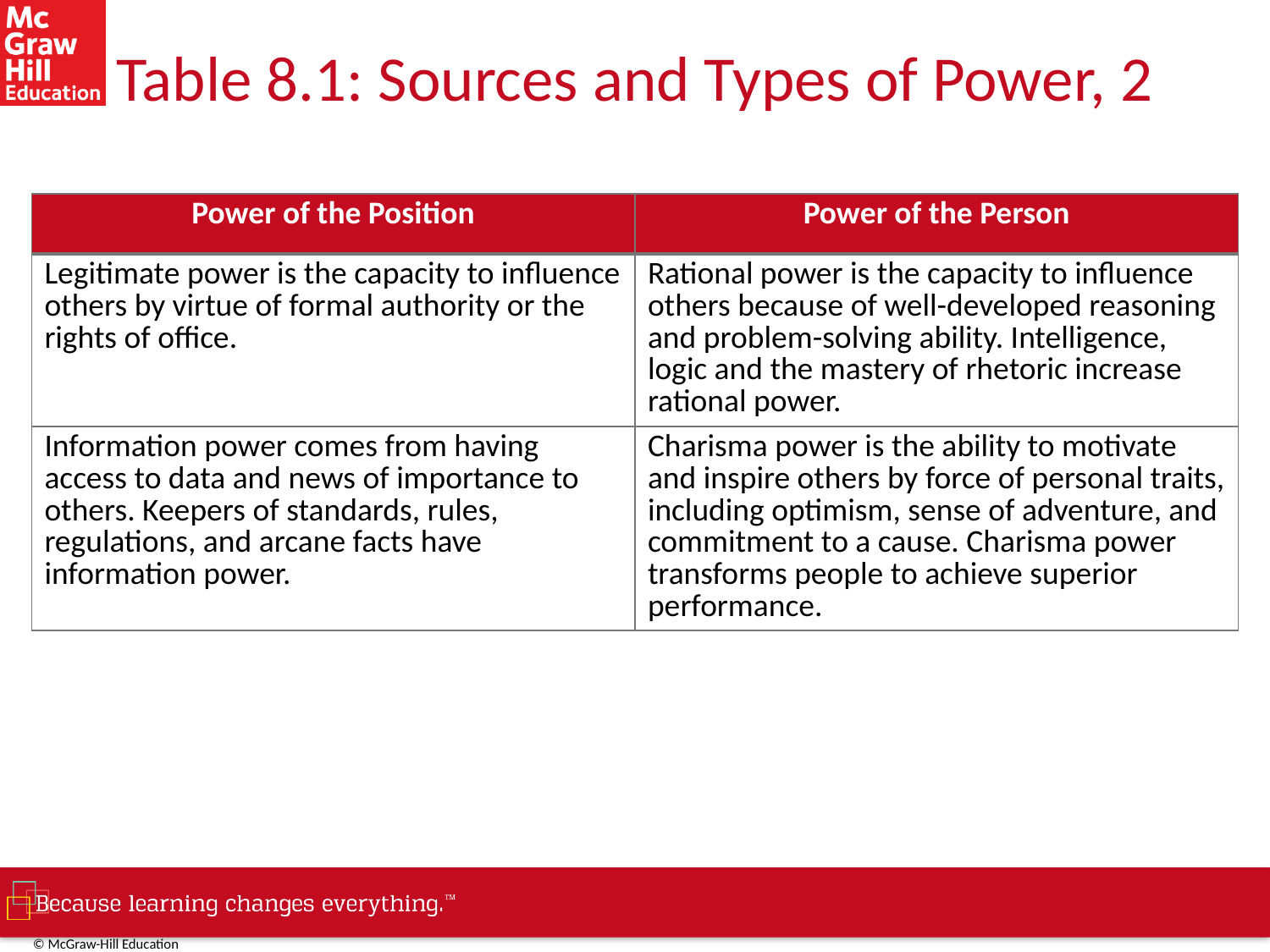

# Table 8.1: Sources and Types of Power, 2
| Power of the Position | Power of the Person |
| --- | --- |
| Legitimate power is the capacity to influence others by virtue of formal authority or the rights of office. | Rational power is the capacity to influence others because of well-developed reasoning and problem-solving ability. Intelligence, logic and the mastery of rhetoric increase rational power. |
| Information power comes from having access to data and news of importance to others. Keepers of standards, rules, regulations, and arcane facts have information power. | Charisma power is the ability to motivate and inspire others by force of personal traits, including optimism, sense of adventure, and commitment to a cause. Charisma power transforms people to achieve superior performance. |